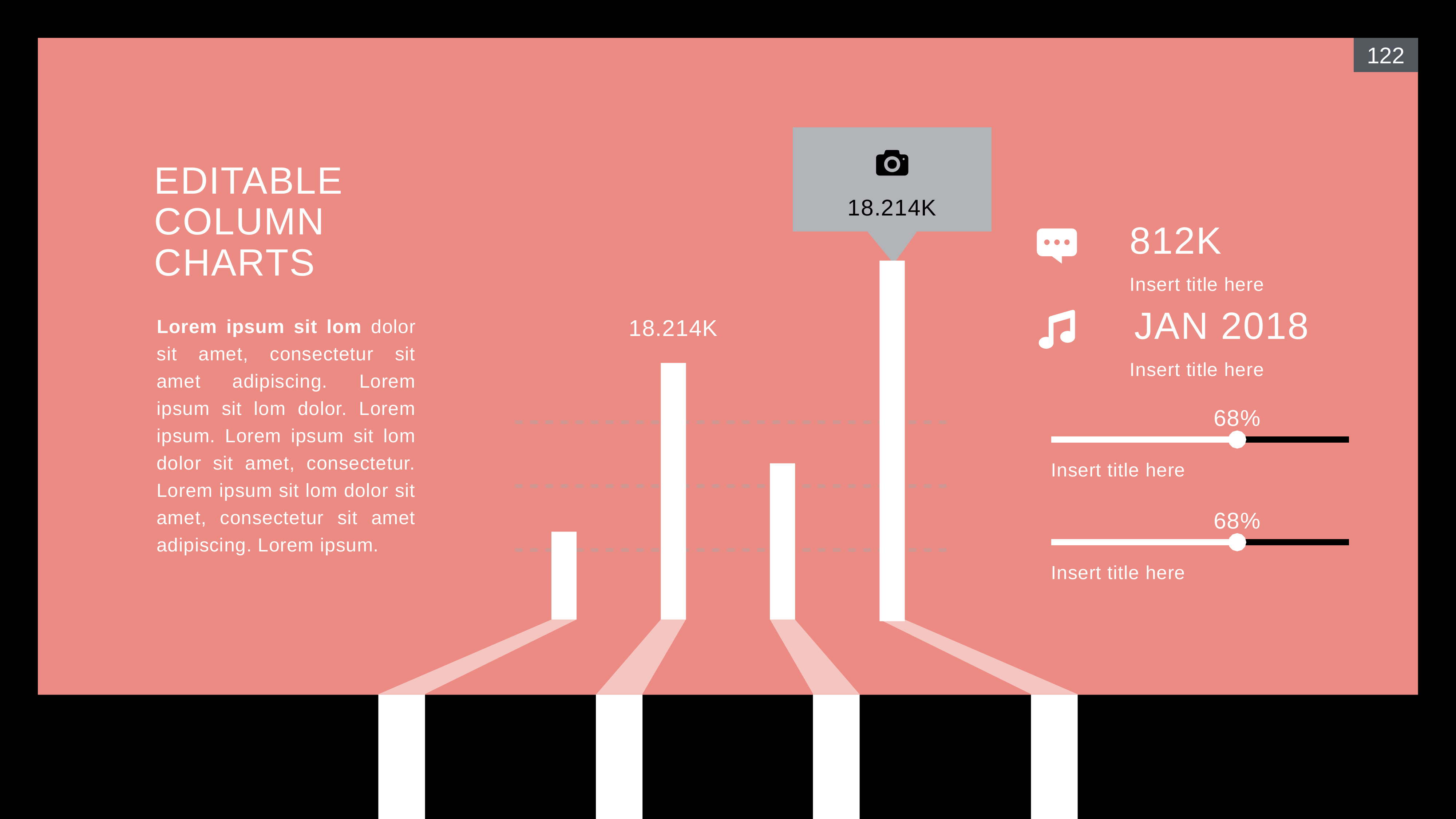

122

editable column charts
18.214K
812K
Insert title here

jan 2018
Insert title here
18.214K
Lorem ipsum sit lom dolor sit amet, consectetur sit amet adipiscing. Lorem ipsum sit lom dolor. Lorem ipsum. Lorem ipsum sit lom dolor sit amet, consectetur. Lorem ipsum sit lom dolor sit amet, consectetur sit amet adipiscing. Lorem ipsum.

68%

Insert title here

68%

Insert title here